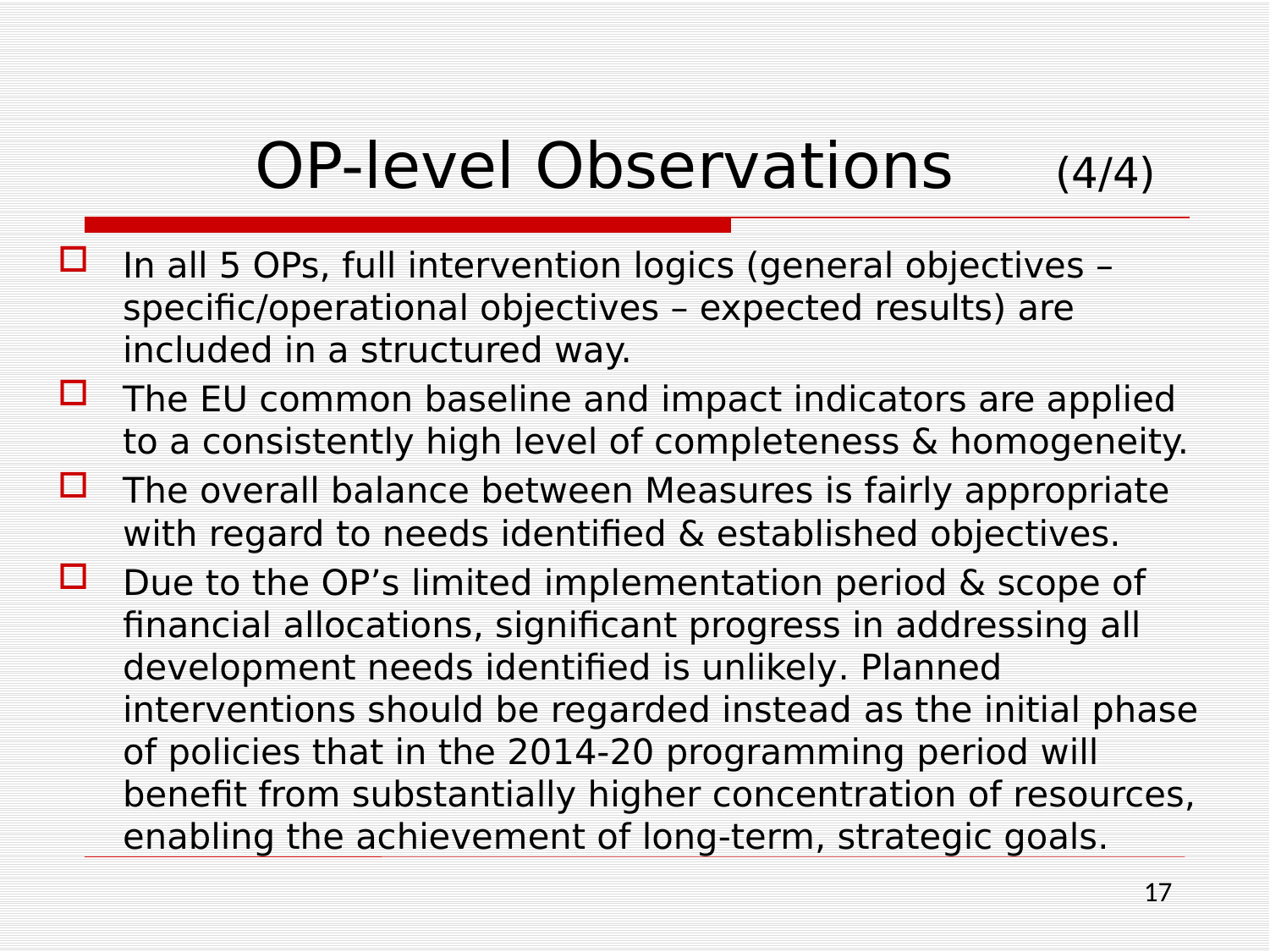

# OP-level Observations     (4/4)
In all 5 OPs, full intervention logics (general objectives – specific/operational objectives – expected results) are included in a structured way.
The EU common baseline and impact indicators are applied to a consistently high level of completeness & homogeneity.
The overall balance between Measures is fairly appropriate with regard to needs identified & established objectives.
Due to the OP’s limited implementation period & scope of financial allocations, significant progress in addressing all development needs identified is unlikely. Planned interventions should be regarded instead as the initial phase of policies that in the 2014-20 programming period will benefit from substantially higher concentration of resources, enabling the achievement of long-term, strategic goals.
17